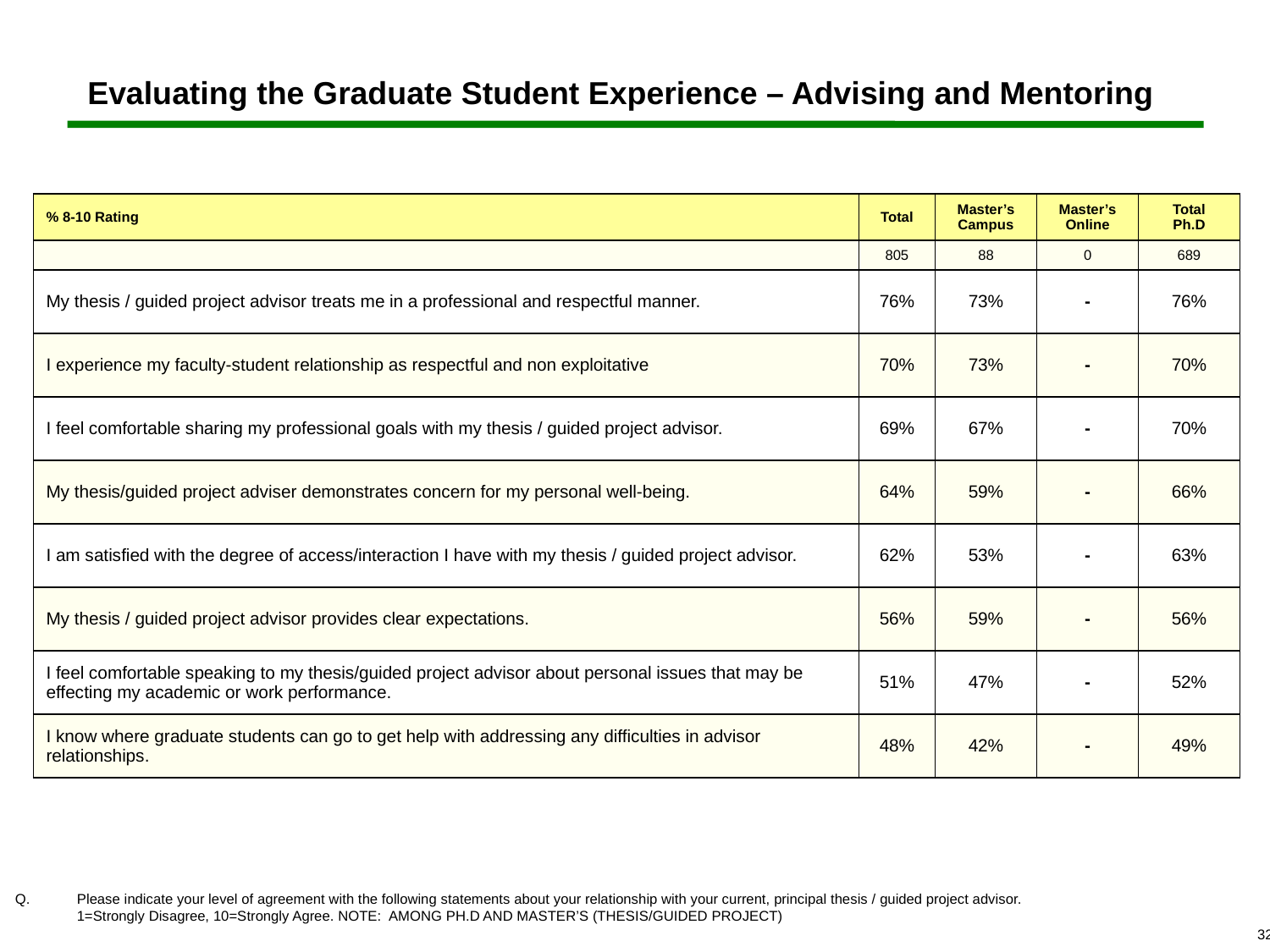

# Evaluating the Graduate Student Experience – Advising and Mentoring
| % 8-10 Rating | Total | Master’s Campus | Master’s Online | Total Ph.D |
| --- | --- | --- | --- | --- |
|  | 805 | 88 | 0 | 689 |
| My thesis / guided project advisor treats me in a professional and respectful manner. | 76% | 73% | - | 76% |
| I experience my faculty-student relationship as respectful and non exploitative | 70% | 73% | - | 70% |
| I feel comfortable sharing my professional goals with my thesis / guided project advisor. | 69% | 67% | - | 70% |
| My thesis/guided project adviser demonstrates concern for my personal well-being. | 64% | 59% | - | 66% |
| I am satisfied with the degree of access/interaction I have with my thesis / guided project advisor. | 62% | 53% | - | 63% |
| My thesis / guided project advisor provides clear expectations. | 56% | 59% | - | 56% |
| I feel comfortable speaking to my thesis/guided project advisor about personal issues that may be effecting my academic or work performance. | 51% | 47% | - | 52% |
| I know where graduate students can go to get help with addressing any difficulties in advisor relationships. | 48% | 42% | - | 49% |
 	Please indicate your level of agreement with the following statements about your relationship with your current, principal thesis / guided project advisor.
	1=Strongly Disagree, 10=Strongly Agree. NOTE:  AMONG PH.D AND MASTER’S (THESIS/GUIDED PROJECT)